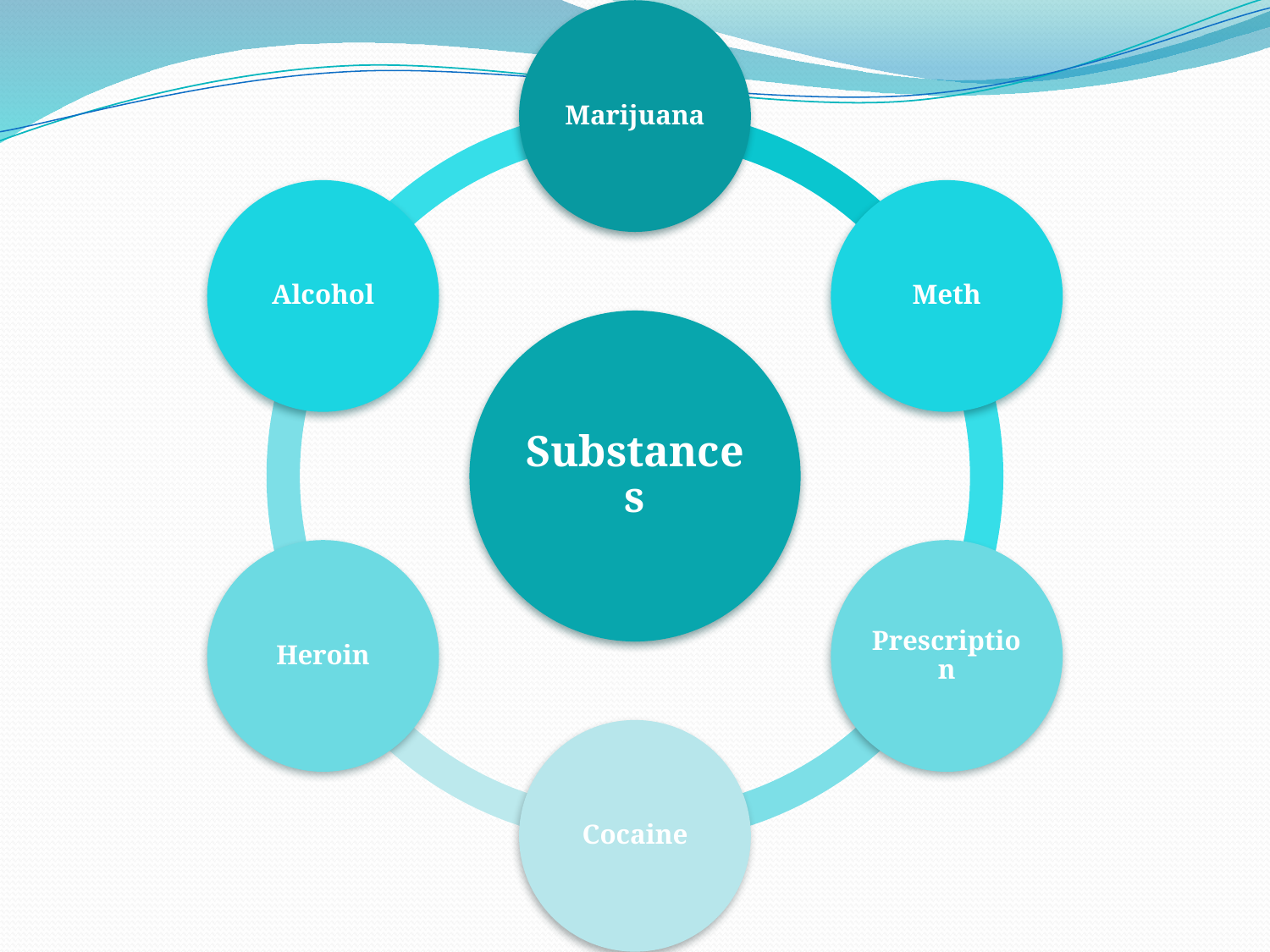

Substances
Marijuana
Meth
Prescription
Cocaine
Heroin
Alcohol